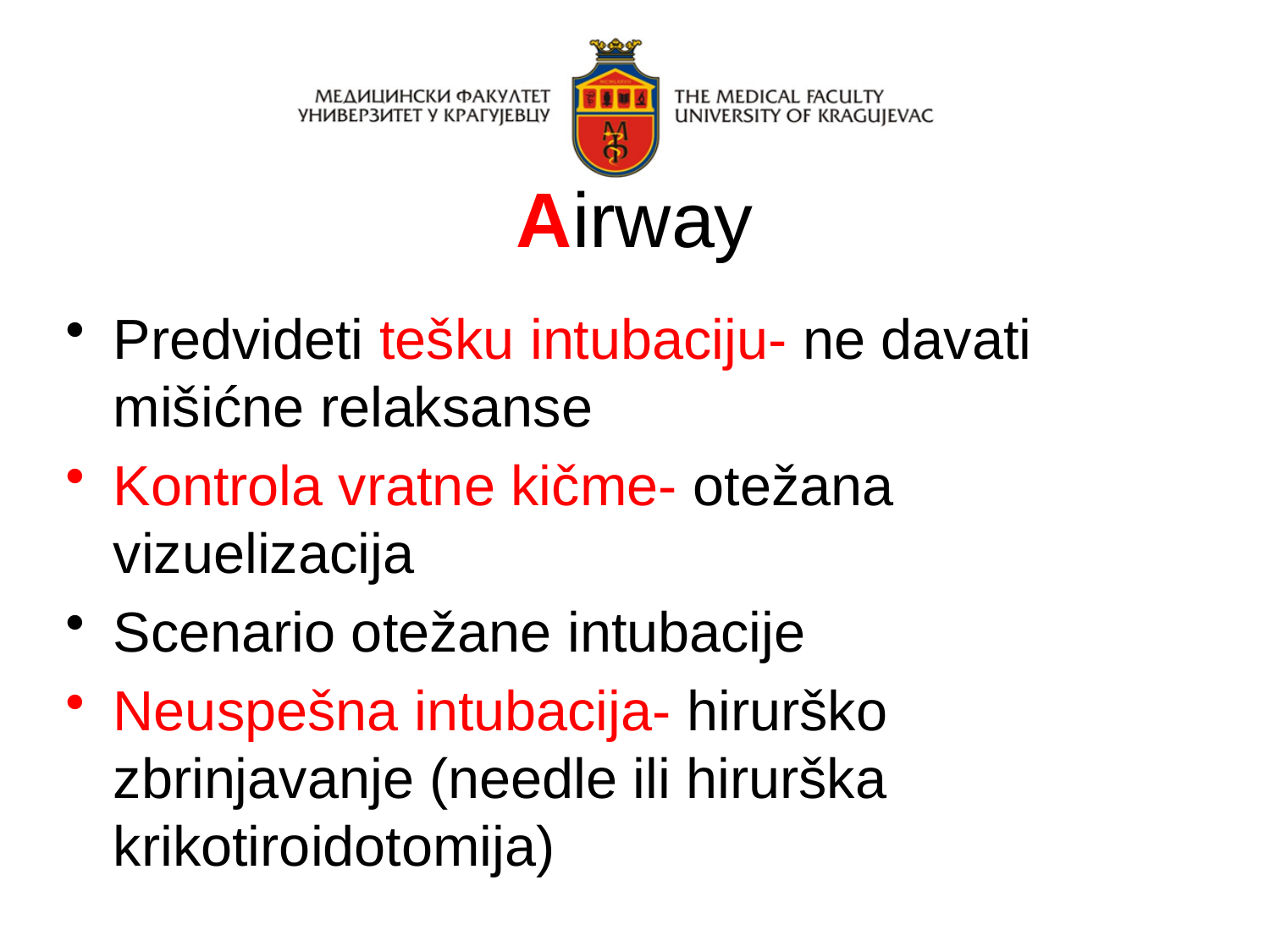

# Airway
Predvideti tešku intubaciju- ne davati mišićne relaksanse
Kontrola vratne kičme- otežana vizuelizacija
Scenario otežane intubacije
Neuspešna intubacija- hirurško zbrinjavanje (needle ili hirurška krikotiroidotomija)